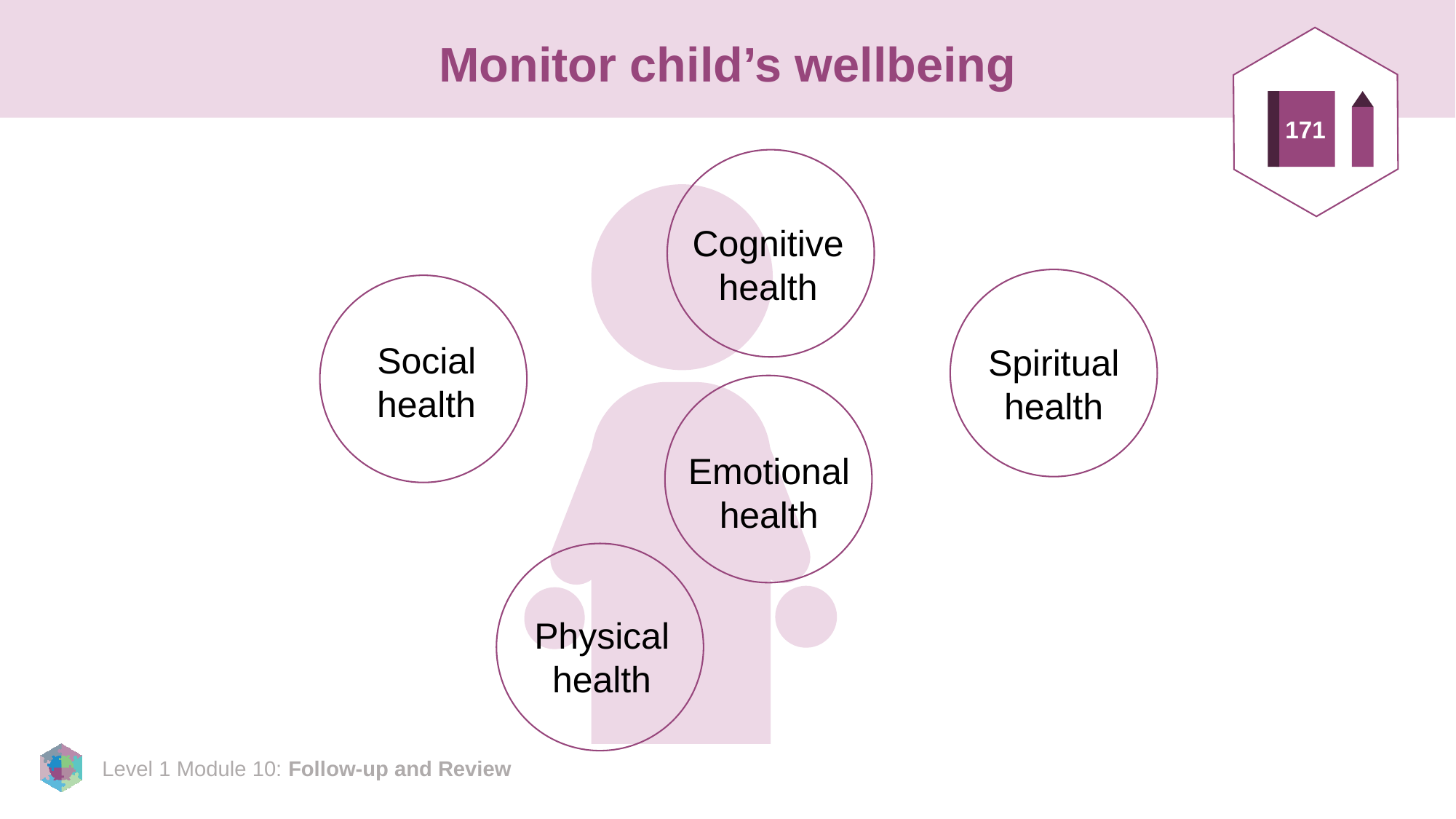

# Monitor child’s wellbeing

171

Cognitive health

Spiritual health

Social health

Emotional health

Physical health